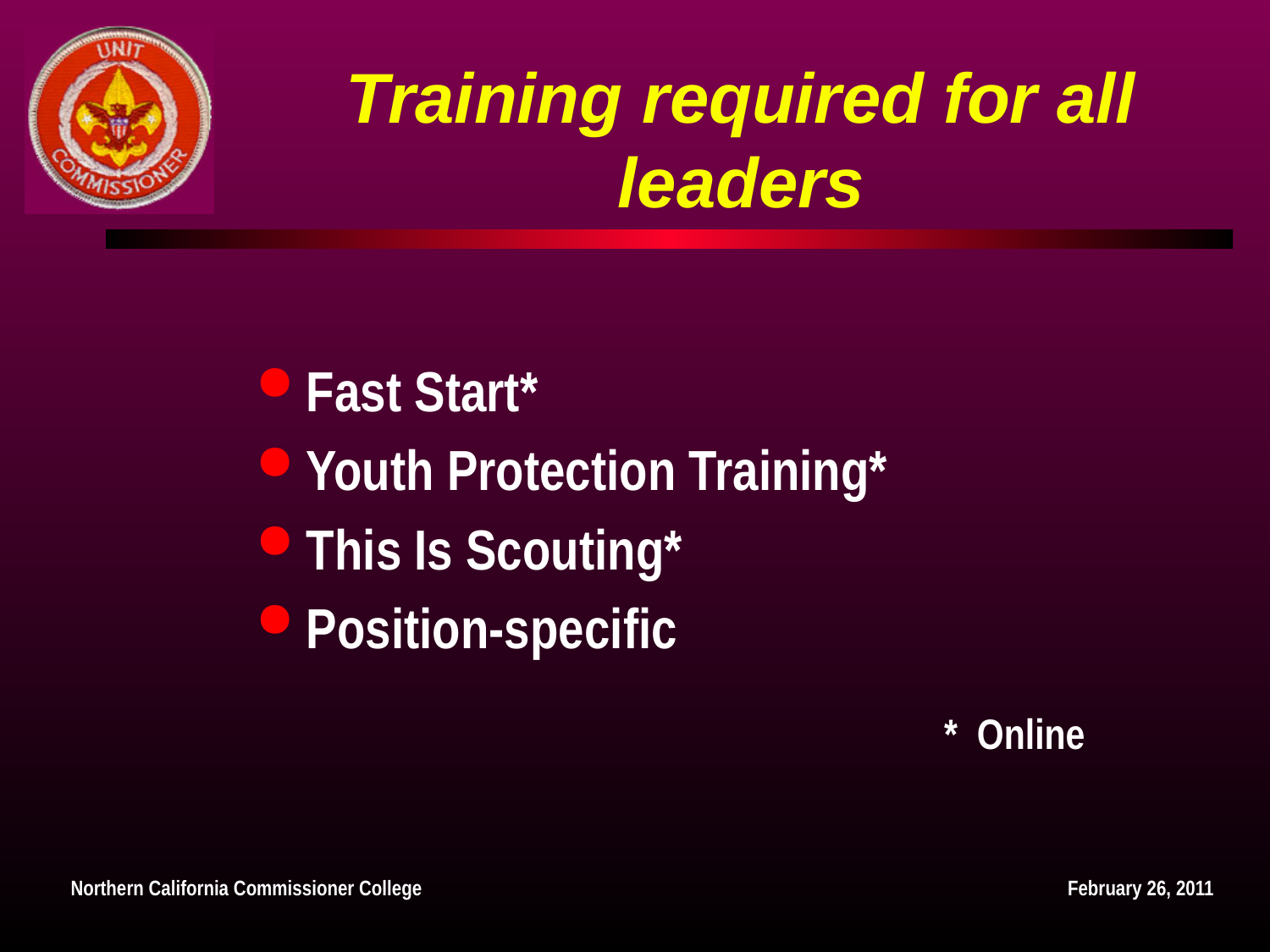

# Training required for all leaders
Fast Start*
Youth Protection Training*
This Is Scouting*
Position-specific

*  Online